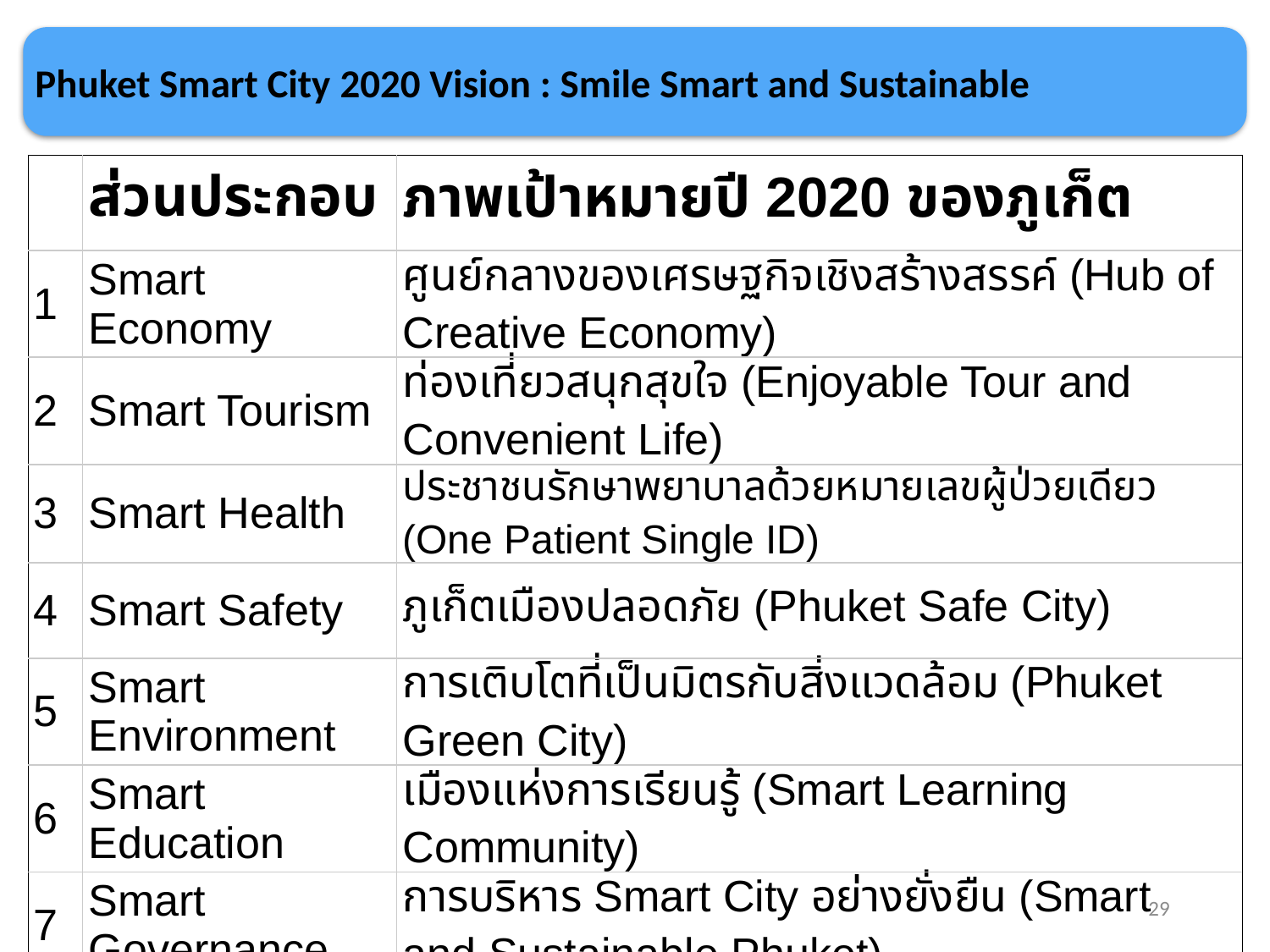

Phuket Smart City 2020 Vision : Smile Smart and Sustainable
|  | ส่วนประกอบ | ภาพเป้าหมายปี 2020 ของภูเก็ต |
| --- | --- | --- |
| 1 | Smart Economy | ศูนย์กลางของเศรษฐกิจเชิงสร้างสรรค์ (Hub of Creative Economy) |
| 2 | Smart Tourism | ท่องเที่ยวสนุกสุขใจ (Enjoyable Tour and Convenient Life) |
| 3 | Smart Health | ประชาชนรักษาพยาบาลด้วยหมายเลขผู้ป่วยเดียว (One Patient Single ID) |
| 4 | Smart Safety | ภูเก็ตเมืองปลอดภัย (Phuket Safe City) |
| 5 | Smart Environment | การเติบโตที่เป็นมิตรกับสิ่งแวดล้อม (Phuket Green City) |
| 6 | Smart Education | เมืองแห่งการเรียนรู้ (Smart Learning Community) |
| 7 | Smart Governance | การบริหาร Smart City อย่างยั่งยืน (Smart and Sustainable Phuket) |
29